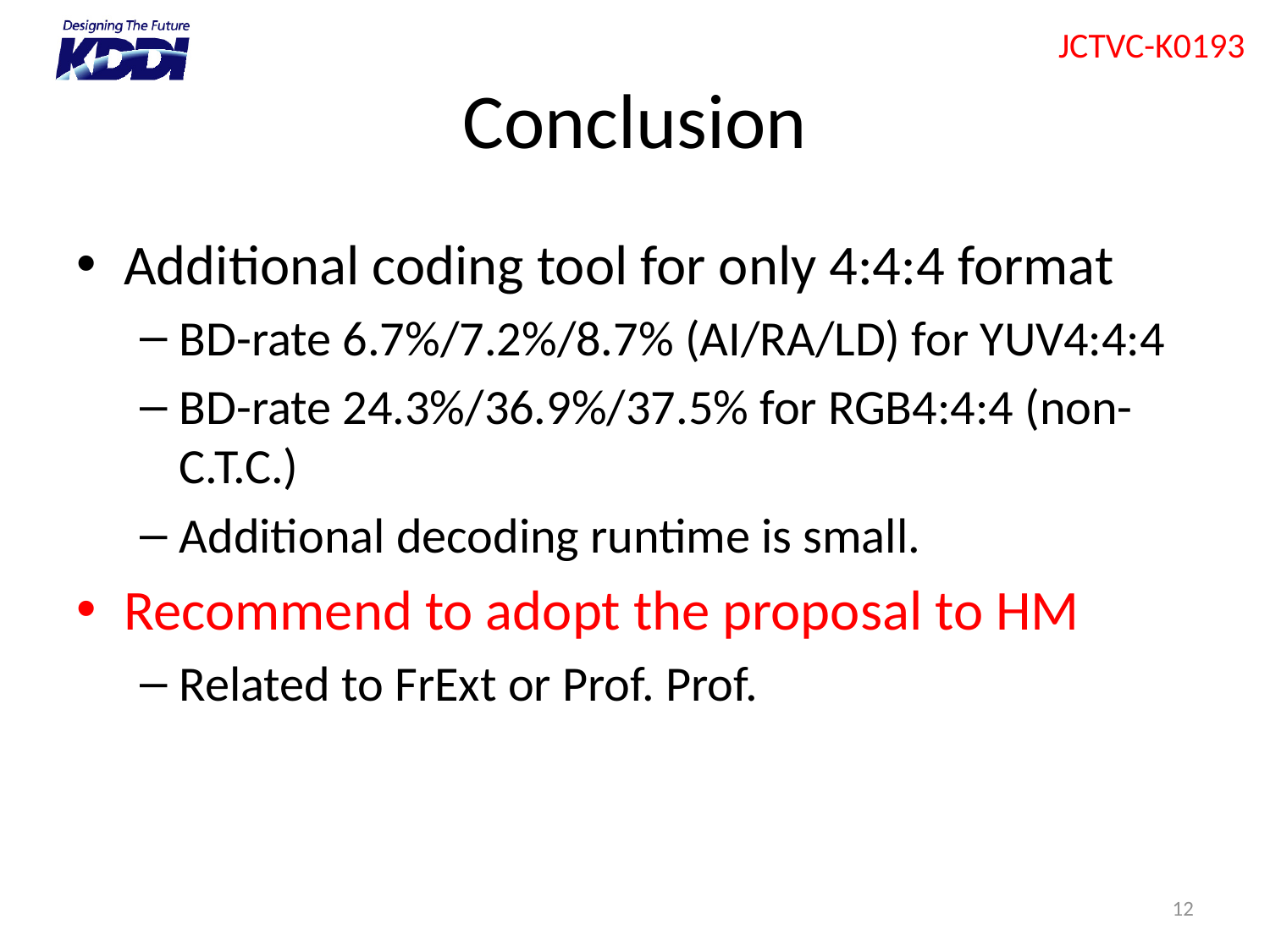

# Conclusion
Additional coding tool for only 4:4:4 format
BD-rate 6.7%/7.2%/8.7% (AI/RA/LD) for YUV4:4:4
BD-rate 24.3%/36.9%/37.5% for RGB4:4:4 (non-C.T.C.)
Additional decoding runtime is small.
Recommend to adopt the proposal to HM
Related to FrExt or Prof. Prof.
12